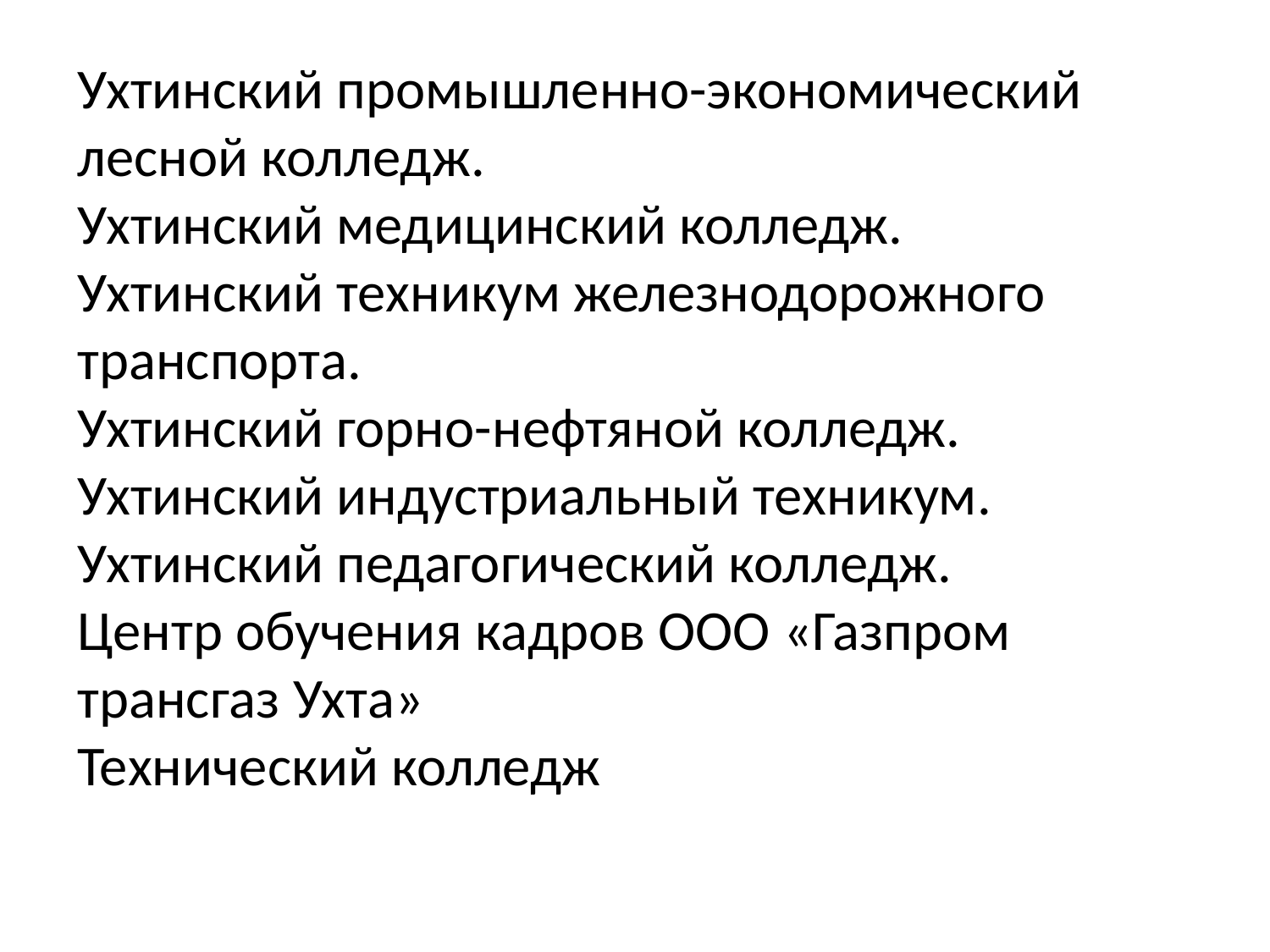

Ухтинский промышленно-экономический лесной колледж.
Ухтинский медицинский колледж.
Ухтинский техникум железнодорожного транспорта.
Ухтинский горно-нефтяной колледж.
Ухтинский индустриальный техникум.
Ухтинский педагогический колледж.
Центр обучения кадров ООО «Газпром трансгаз Ухта»
Технический колледж